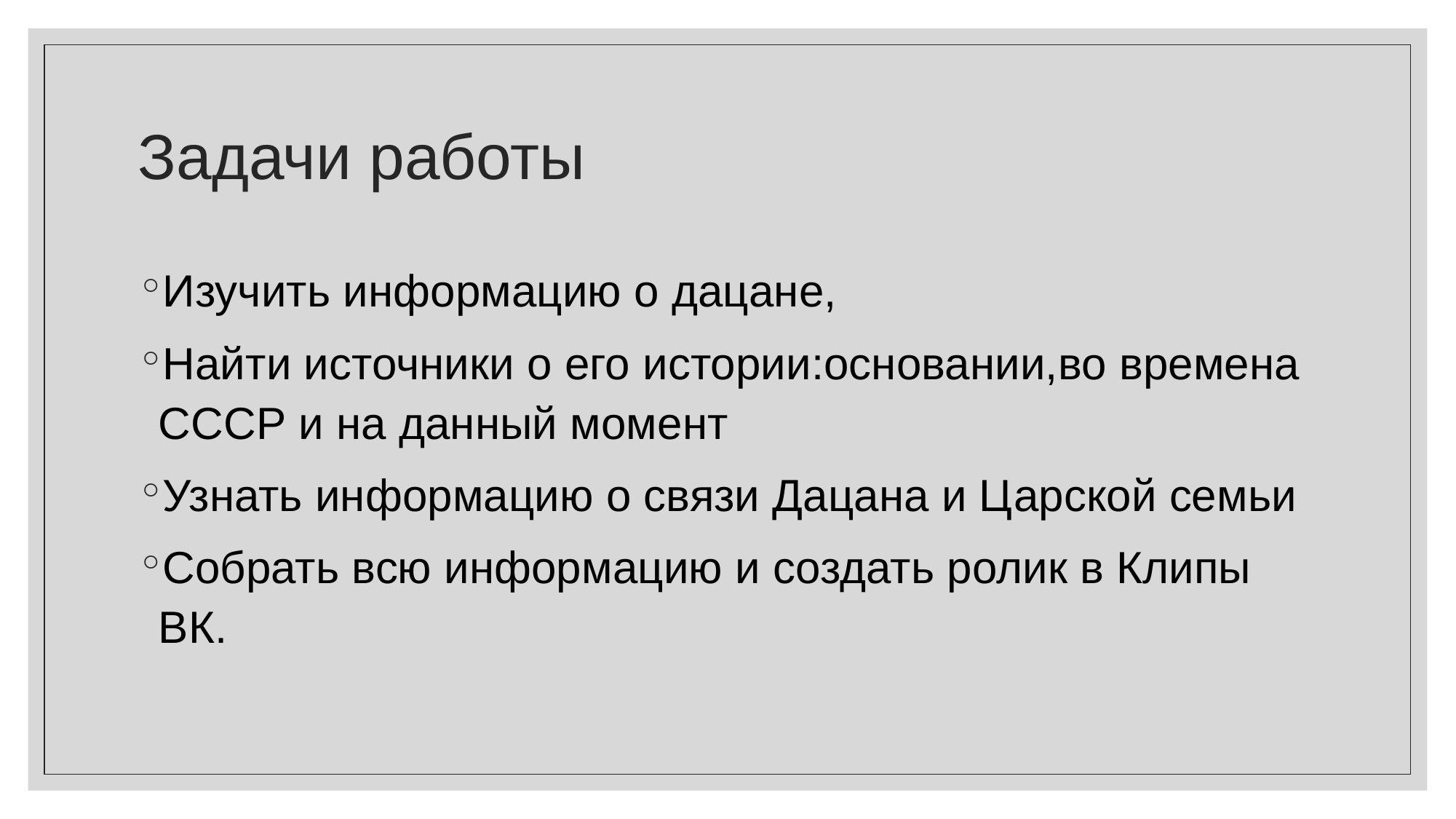

# Задачи работы
Изучить информацию о дацане,
Найти источники о его истории:основании,во времена СССР и на данный момент
Узнать информацию о связи Дацана и Царской семьи
Собрать всю информацию и создать ролик в Клипы ВК.